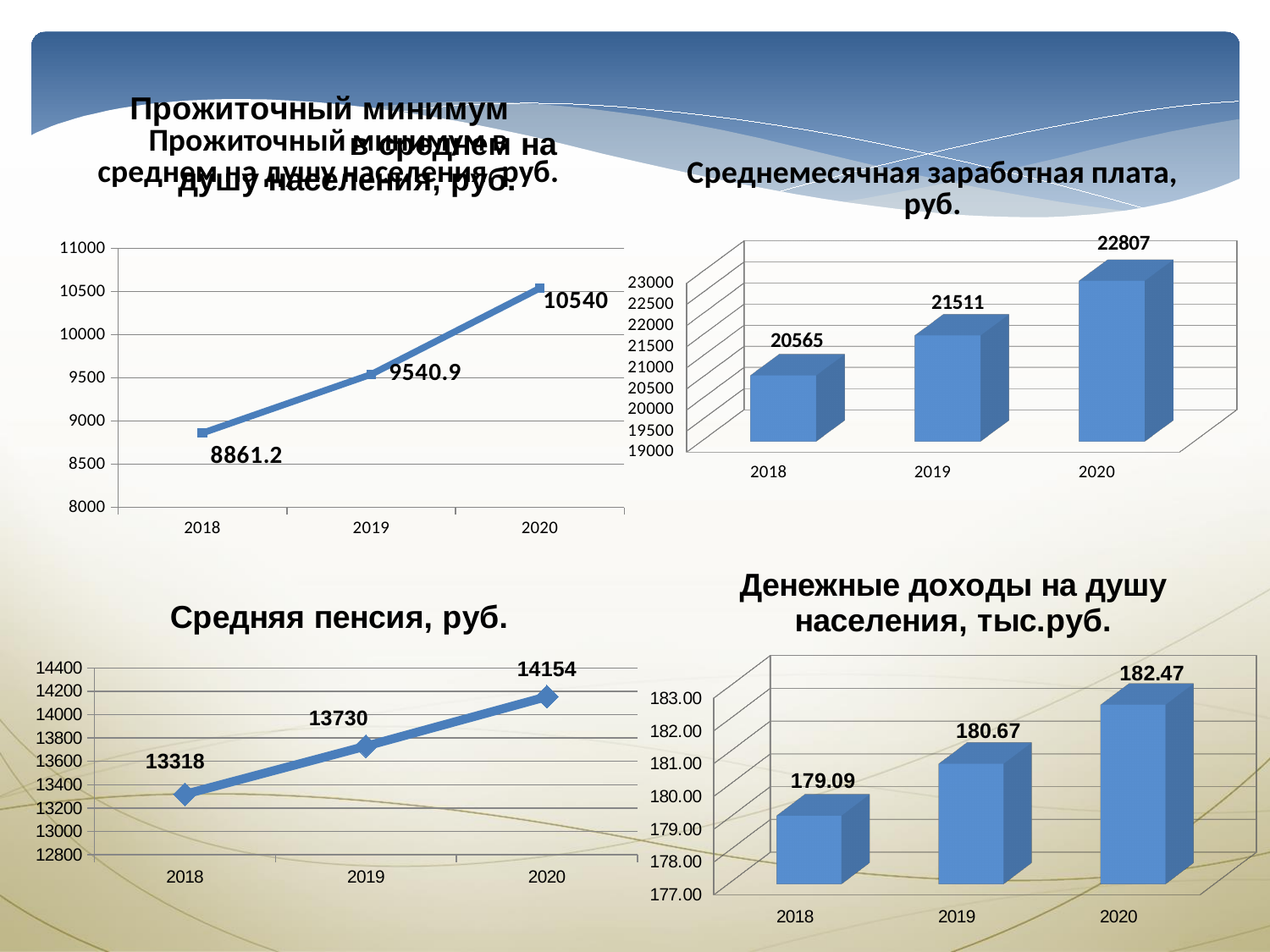

### Chart: Прожиточный минимум                               в среднем на  душу населения, руб.

| Category |
|---|

### Chart: Прожиточный минимум в среднем на душу населения, руб.

| Category | прожиточный минимум на душу населения, руб. |
|---|---|
| 2018 | 8861.2 |
| 2019 | 9540.9 |
| 2020 | 10540.0 |

[unsupported chart]

[unsupported chart]

### Chart:

| Category | Средняя пенсия, руб. |
|---|---|
| 2018 | 13318.0 |
| 2019 | 13730.0 |
| 2020 | 14154.0 |